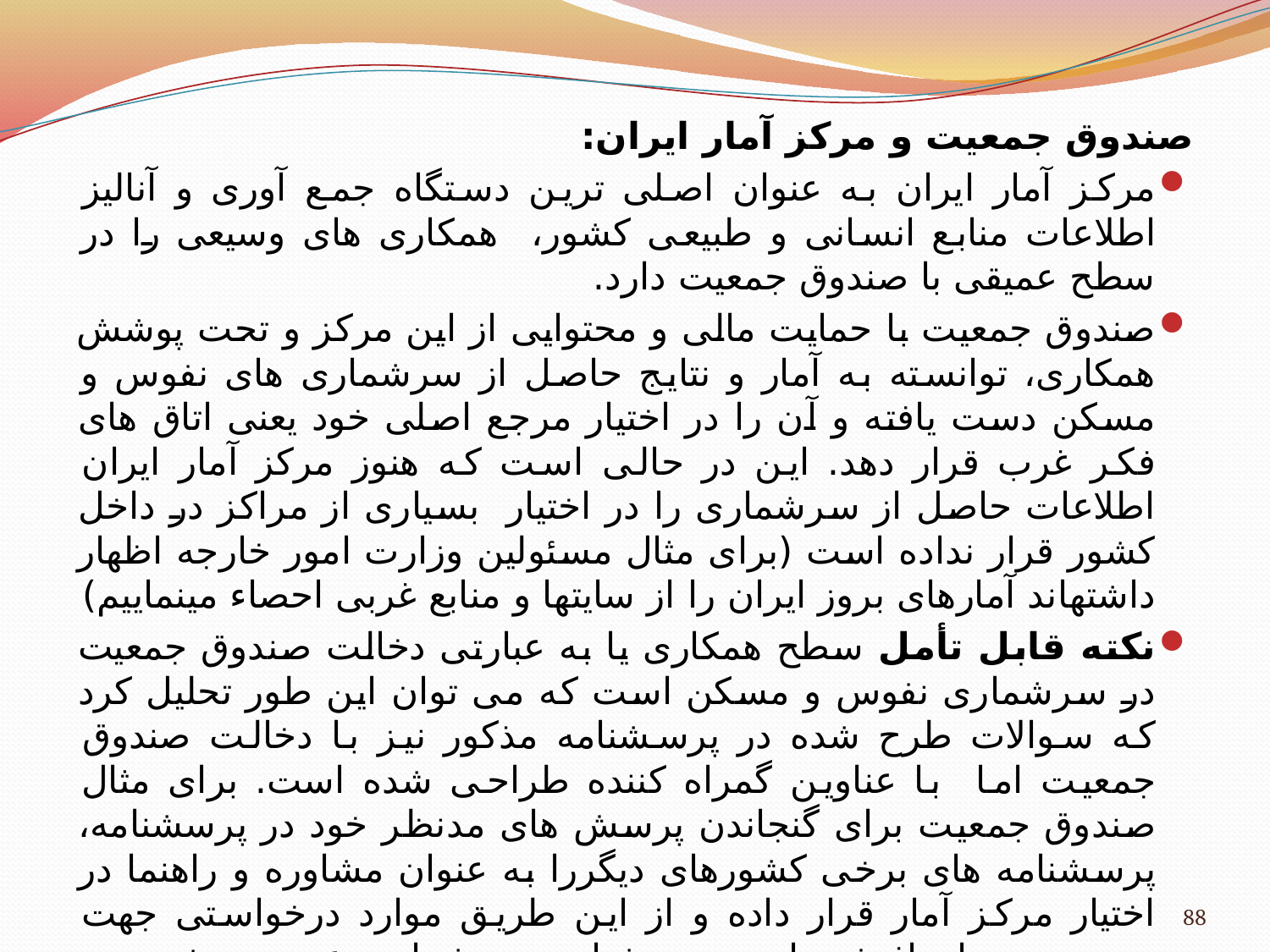

صندوق جمعیت و مرکز آمار ایران:
مرکز آمار ایران به عنوان اصلی ترین دستگاه جمع آوری و آنالیز اطلاعات منابع انسانی و طبیعی کشور،  همکاری های وسیعی را در سطح عمیقی با صندوق جمعیت دارد.
صندوق جمعیت با حمایت مالی و محتوایی از این مرکز و تحت پوشش همکاری، توانسته به آمار و نتایج حاصل از سرشماری های نفوس و مسکن دست یافته و آن را در اختیار مرجع اصلی خود یعنی اتاق های فکر غرب قرار دهد. این در حالی است که هنوز مرکز آمار ایران اطلاعات حاصل از سرشماری را در اختیار  بسیاری از مراکز در داخل کشور قرار نداده است (برای مثال مسئولین وزارت امور خارجه اظهار داشته­اند آمارهای بروز ایران را از سایت­ها و منابع غربی احصاء می­نماییم)
نکته قابل تأمل سطح همکاری یا به عبارتی دخالت صندوق جمعیت در سرشماری نفوس و مسکن است که می توان این طور تحلیل کرد که سوالات طرح شده در پرسشنامه مذکور نیز با دخالت صندوق جمعیت اما  با عناوین گمراه کننده طراحی شده است. برای مثال صندوق جمعیت برای گنجاندن پرسش های مدنظر خود در پرسشنامه، پرسشنامه های برخی کشورهای دیگررا به عنوان مشاوره و راهنما در اختیار مرکز آمار قرار داده و از این طریق موارد درخواستی جهت رسیدن به اهدافش را در پرسشنامه سرشماری عمومی نفوس و مسکن در ایران، می­گنجاند.  طرح این سوال ضروری است که آیا نتایج حاصل از سرشماری (به هرشکل) در کشورهای اروپایی در اختیار مراجع بین المللی قرار می گیرد؟

88